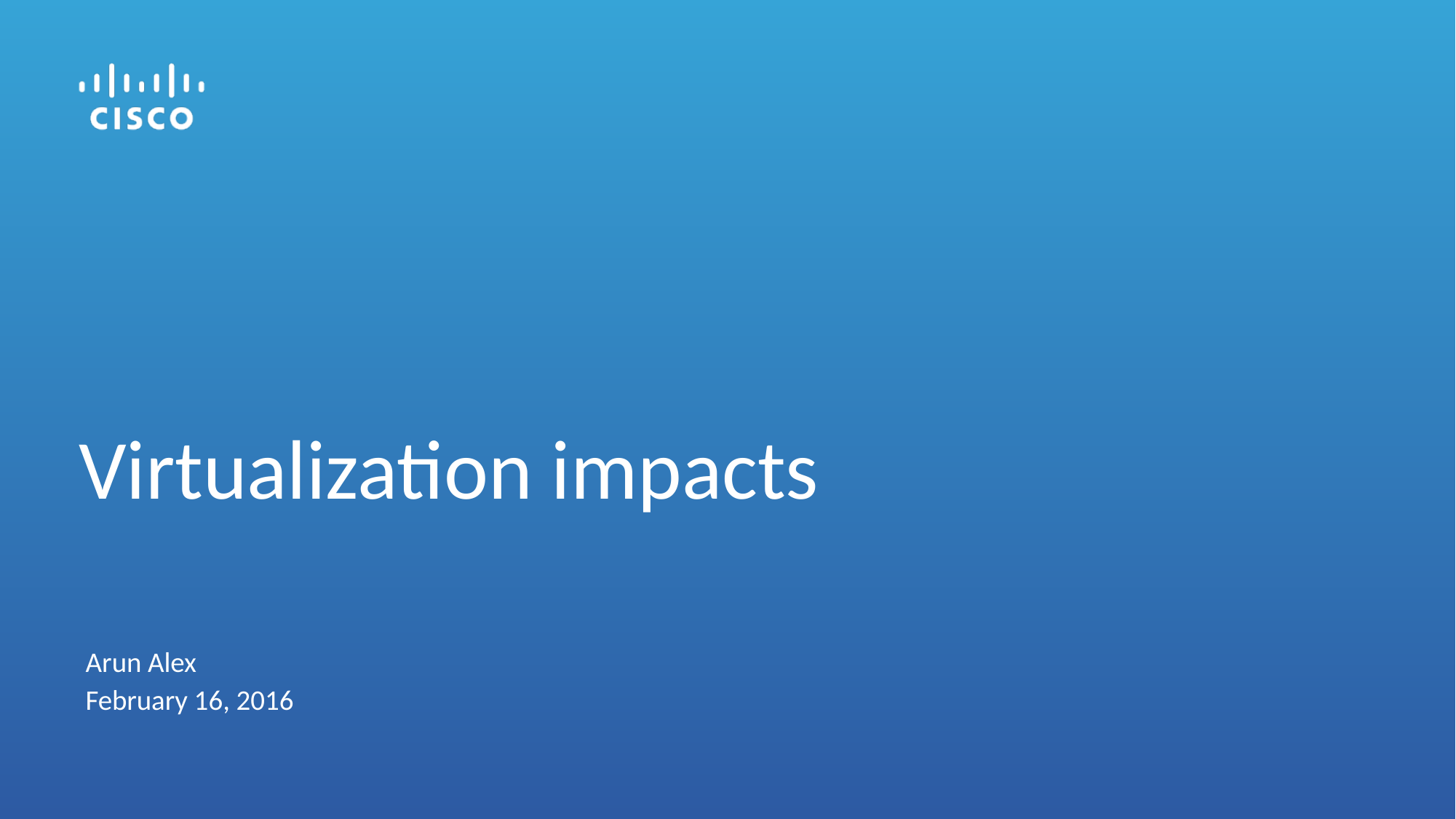

# Virtualization impacts
Arun Alex
February 16, 2016